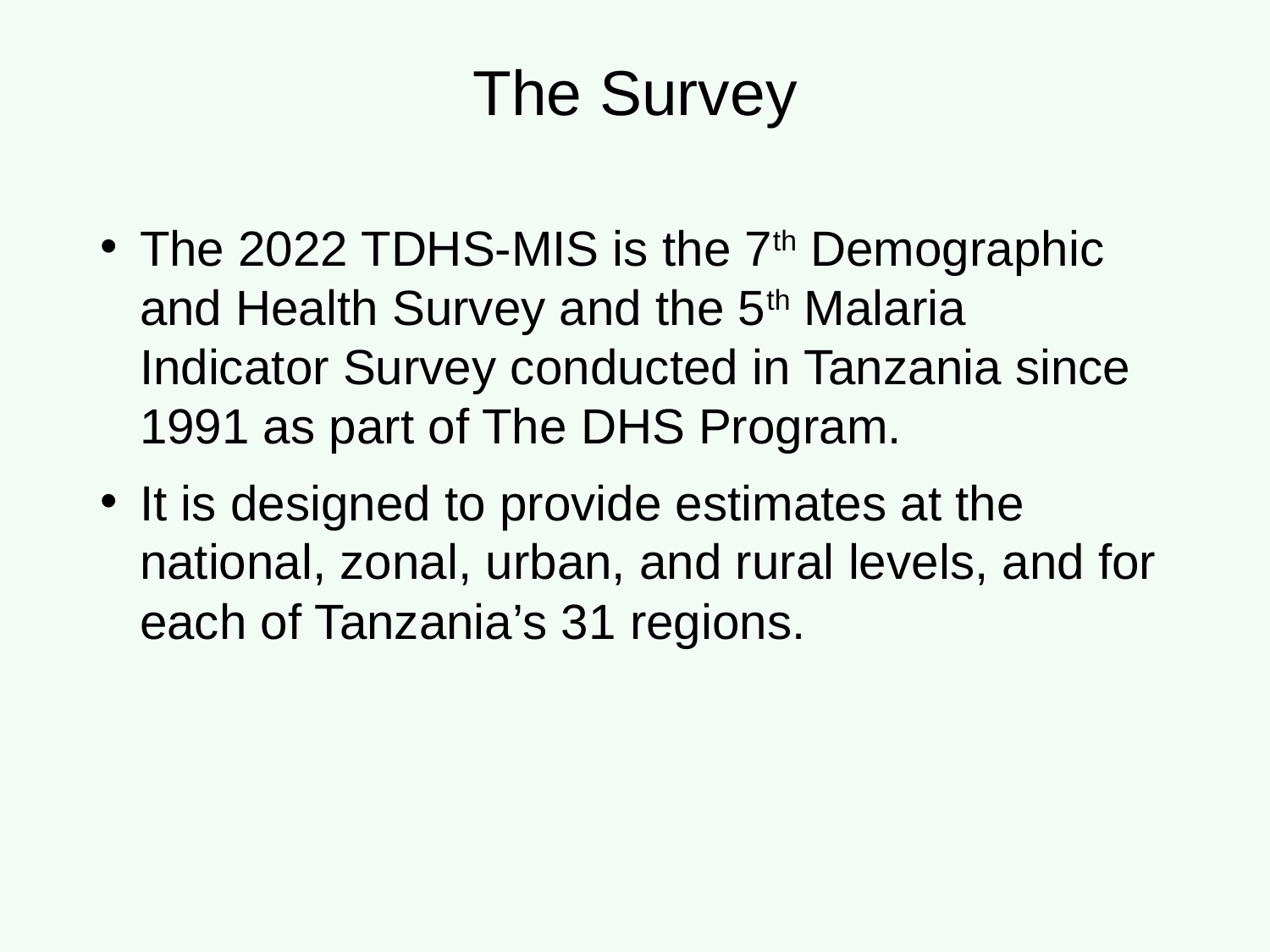

# The Survey
The 2022 TDHS-MIS is the 7th Demographic and Health Survey and the 5th Malaria Indicator Survey conducted in Tanzania since 1991 as part of The DHS Program.
It is designed to provide estimates at the national, zonal, urban, and rural levels, and for each of Tanzania’s 31 regions.